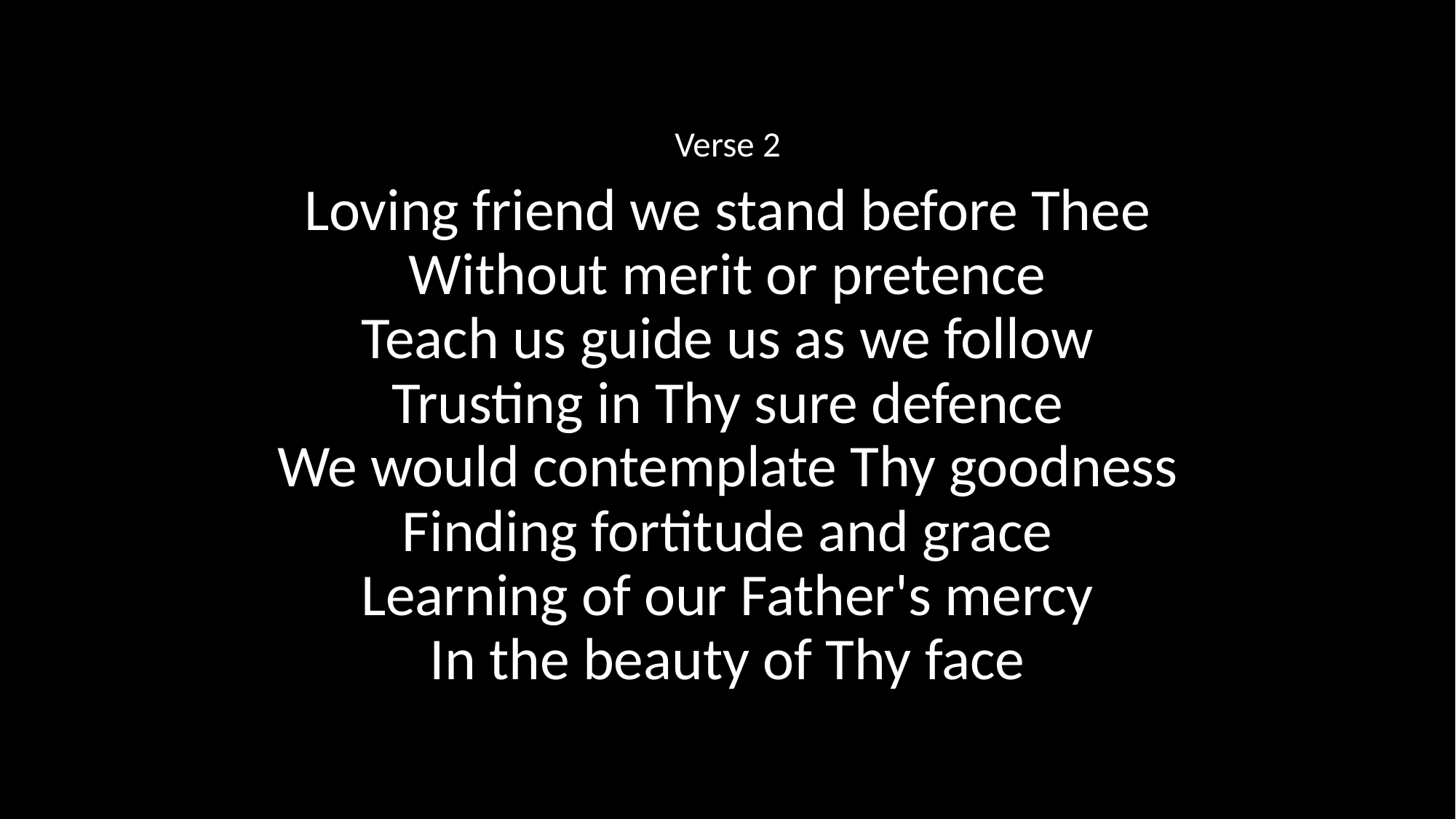

Verse 2
Loving friend we stand before Thee
Without merit or pretence
Teach us guide us as we follow
Trusting in Thy sure defence
We would contemplate Thy goodness
Finding fortitude and grace
Learning of our Father's mercy
In the beauty of Thy face